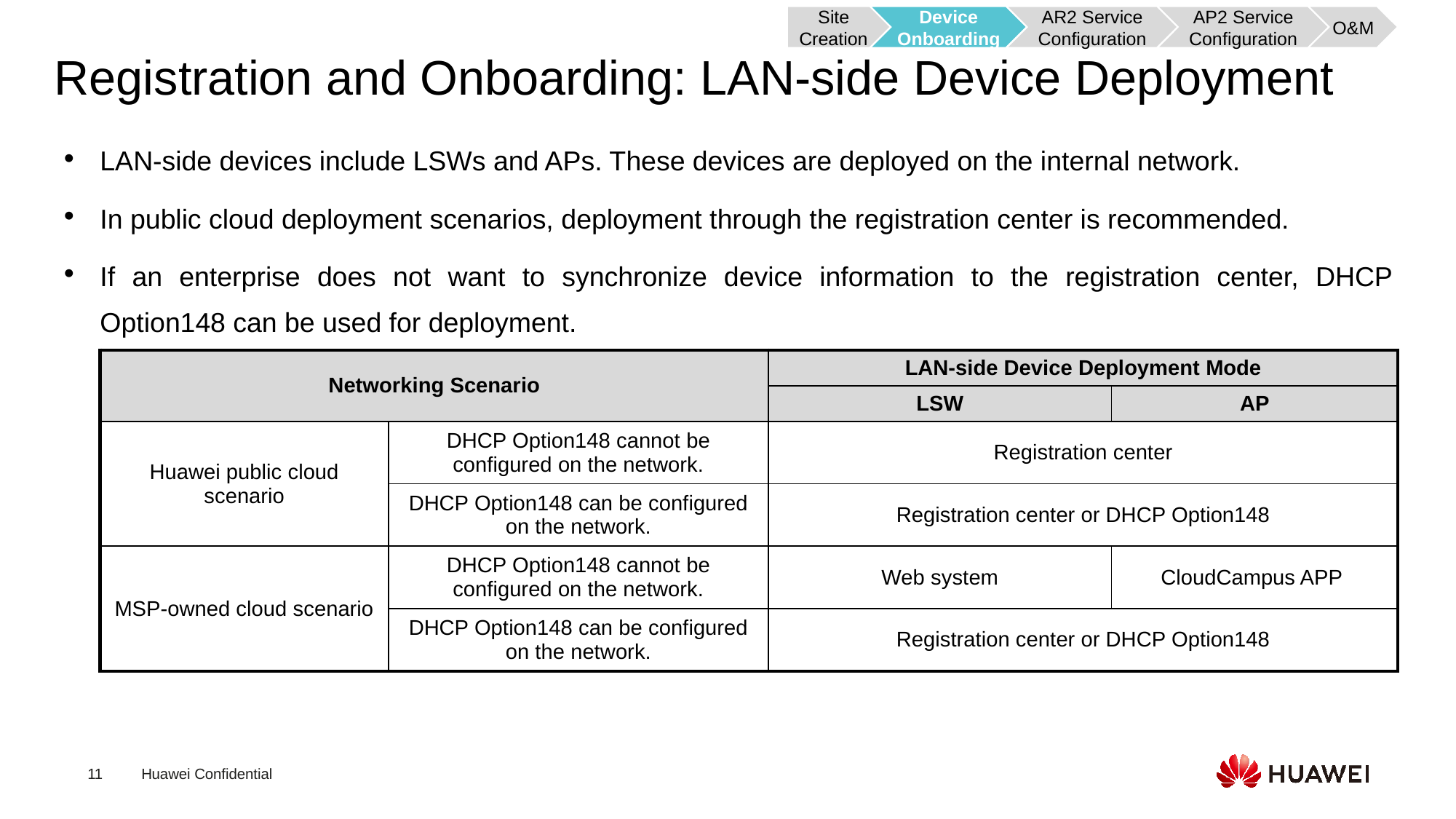

Site Creation
Device Onboarding
AR2 Service Configuration
AP2 Service Configuration
O&M
# Registration and Onboarding: LAN-side Device Deployment
LAN-side devices include LSWs and APs. These devices are deployed on the internal network.
In public cloud deployment scenarios, deployment through the registration center is recommended.
If an enterprise does not want to synchronize device information to the registration center, DHCP Option148 can be used for deployment.
| Networking Scenario |  | LAN-side Device Deployment Mode |  |
| --- | --- | --- | --- |
|  |  | LSW | AP |
| Huawei public cloud scenario | DHCP Option148 cannot be configured on the network. | Registration center |  |
|  | DHCP Option148 can be configured on the network. | Registration center or DHCP Option148 |  |
| MSP-owned cloud scenario | DHCP Option148 cannot be configured on the network. | Web system | CloudCampus APP |
|  | DHCP Option148 can be configured on the network. | Registration center or DHCP Option148 |  |